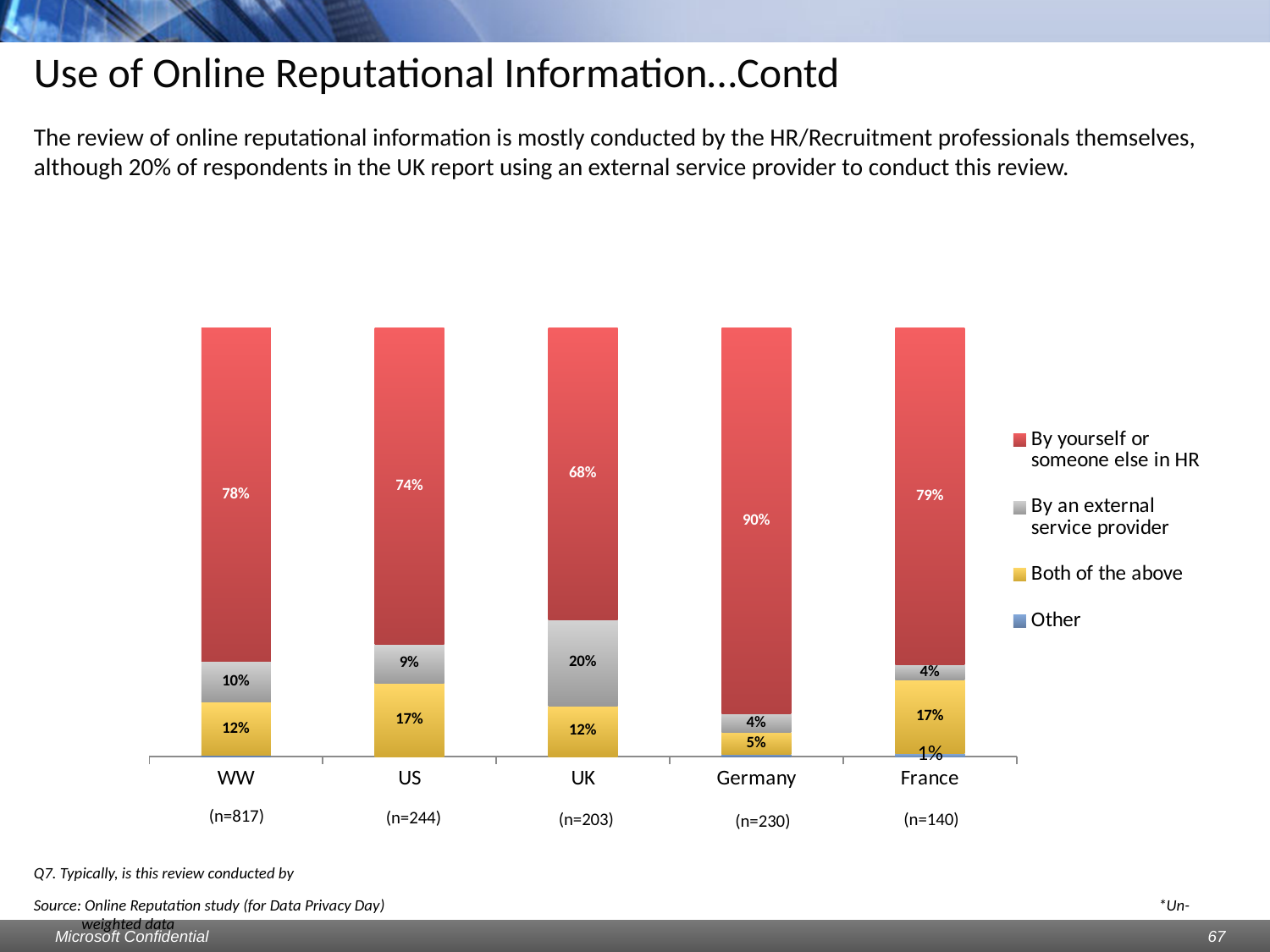

# Use of Online Reputational Information…Contd
The review of online reputational information is mostly conducted by the HR/Recruitment professionals themselves, although 20% of respondents in the UK report using an external service provider to conduct this review.

### Chart

| Category | Other | Both of the above | By an external service provider | By yourself or someone else in HR |
|---|---|---|---|---|
| WW | 0.0024479804161566874 | 0.12484700122399021 | 0.09547123623010954 | 0.7772337821297429 |
| US | 0.0 | 0.17213114754098371 | 0.09016393442622951 | 0.737704918032791 |
| UK | 0.0 | 0.11822660098522286 | 0.2019704433497537 | 0.6798029556650282 |
| Germany | 0.004347826086956531 | 0.05217391304347852 | 0.04347826086956522 | 0.9 |
| France | 0.0071428571428571504 | 0.17142857142857137 | 0.03571428571428572 | 0.7857142857142856 |
(n=817)
(n=244)
(n=203)
(n=140)
(n=230)
Q7. Typically, is this review conducted by
Source: Online Reputation study (for Data Privacy Day) 						                 *Un-weighted data